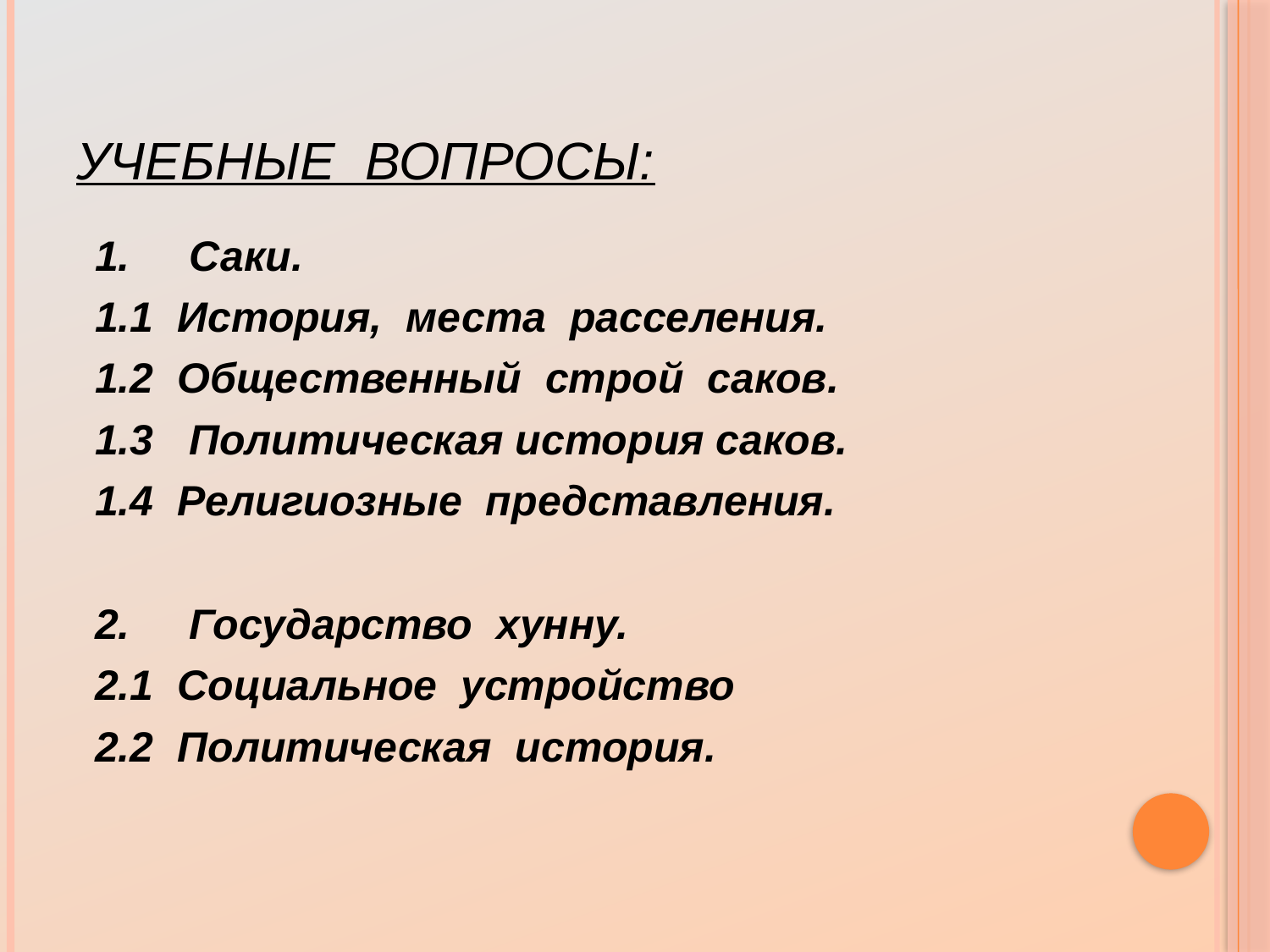

# Учебные  вопросы:
1.     Саки.
1.1  История,  места  расселения.
1.2  Общественный  строй  саков.
1.3   Политическая история саков.
1.4  Религиозные  представления.

2.     Государство  хунну.
2.1  Социальное  устройство
2.2  Политическая  история.